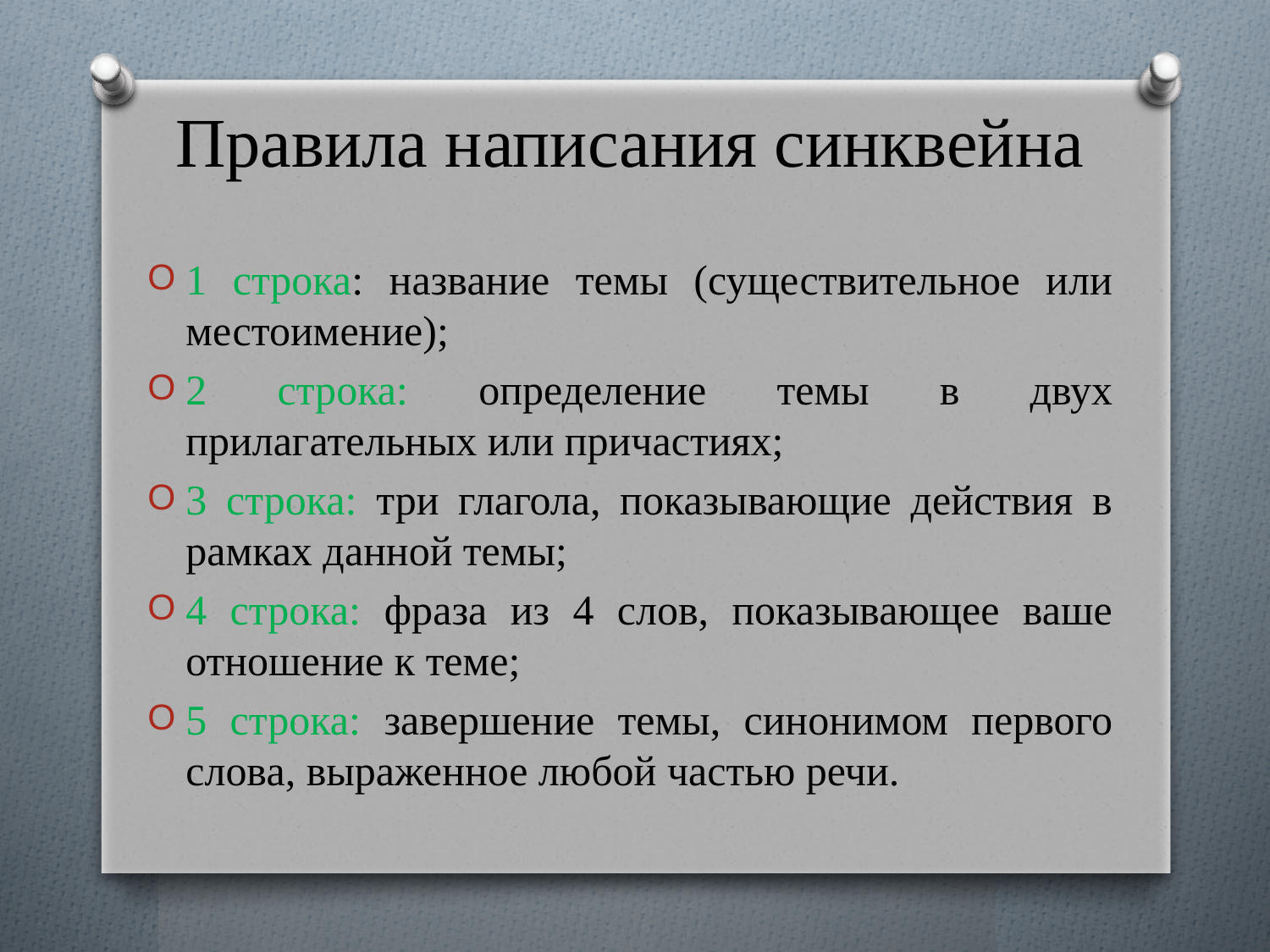

# Правила написания синквейна
1 строка: название темы (существительное или местоимение);
2 строка: определение темы в двух прилагательных или причастиях;
3 строка: три глагола, показывающие действия в рамках данной темы;
4 строка: фраза из 4 слов, показывающее ваше отношение к теме;
5 строка: завершение темы, синонимом первого слова, выраженное любой частью речи.